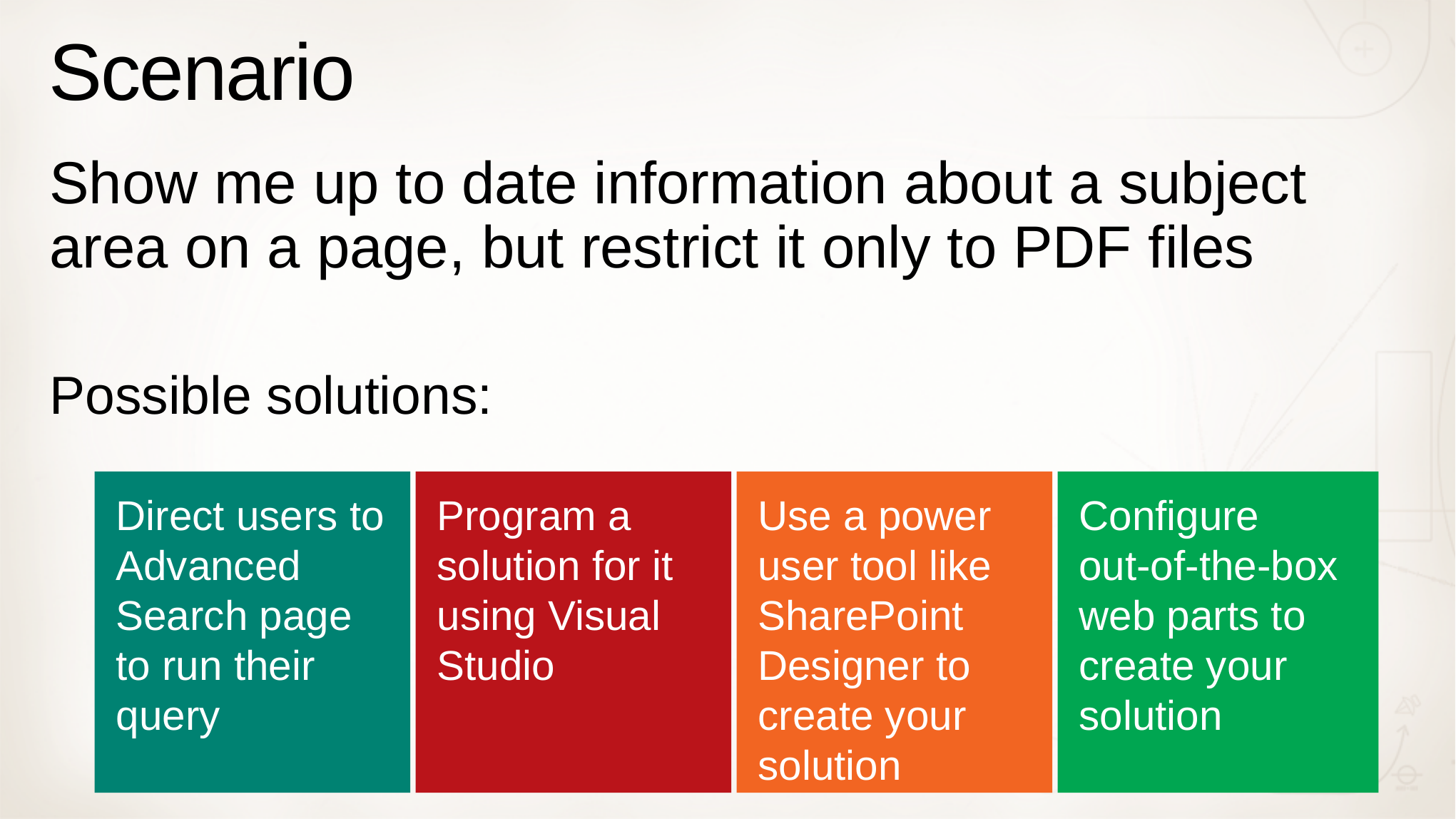

# Scenario
Show me up to date information about a subject area on a page, but restrict it only to PDF files

Possible solutions:
Direct users to Advanced Search page to run their query
Program a solution for it using Visual Studio
Use a power user tool like SharePoint Designer to create your solution
Configure
out-of-the-box web parts to create your solution